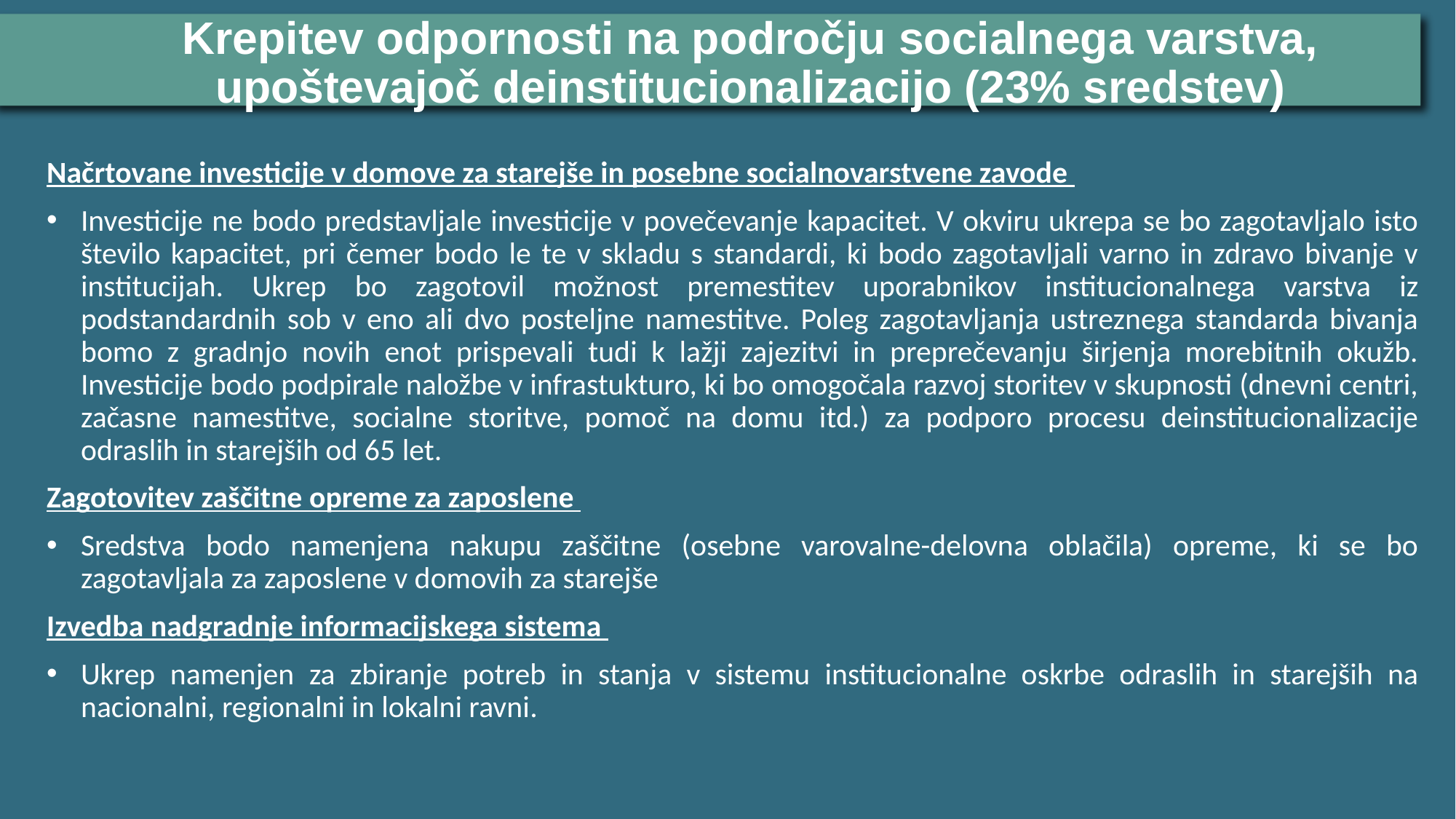

Krepitev odpornosti na področju socialnega varstva, upoštevajoč deinstitucionalizacijo (23% sredstev)

### Chart

| Category |
|---|

Načrtovane investicije v domove za starejše in posebne socialnovarstvene zavode
Investicije ne bodo predstavljale investicije v povečevanje kapacitet. V okviru ukrepa se bo zagotavljalo isto število kapacitet, pri čemer bodo le te v skladu s standardi, ki bodo zagotavljali varno in zdravo bivanje v institucijah. Ukrep bo zagotovil možnost premestitev uporabnikov institucionalnega varstva iz podstandardnih sob v eno ali dvo posteljne namestitve. Poleg zagotavljanja ustreznega standarda bivanja bomo z gradnjo novih enot prispevali tudi k lažji zajezitvi in preprečevanju širjenja morebitnih okužb. Investicije bodo podpirale naložbe v infrastukturo, ki bo omogočala razvoj storitev v skupnosti (dnevni centri, začasne namestitve, socialne storitve, pomoč na domu itd.) za podporo procesu deinstitucionalizacije odraslih in starejših od 65 let.
Zagotovitev zaščitne opreme za zaposlene
Sredstva bodo namenjena nakupu zaščitne (osebne varovalne-delovna oblačila) opreme, ki se bo zagotavljala za zaposlene v domovih za starejše
Izvedba nadgradnje informacijskega sistema
Ukrep namenjen za zbiranje potreb in stanja v sistemu institucionalne oskrbe odraslih in starejših na nacionalni, regionalni in lokalni ravni.